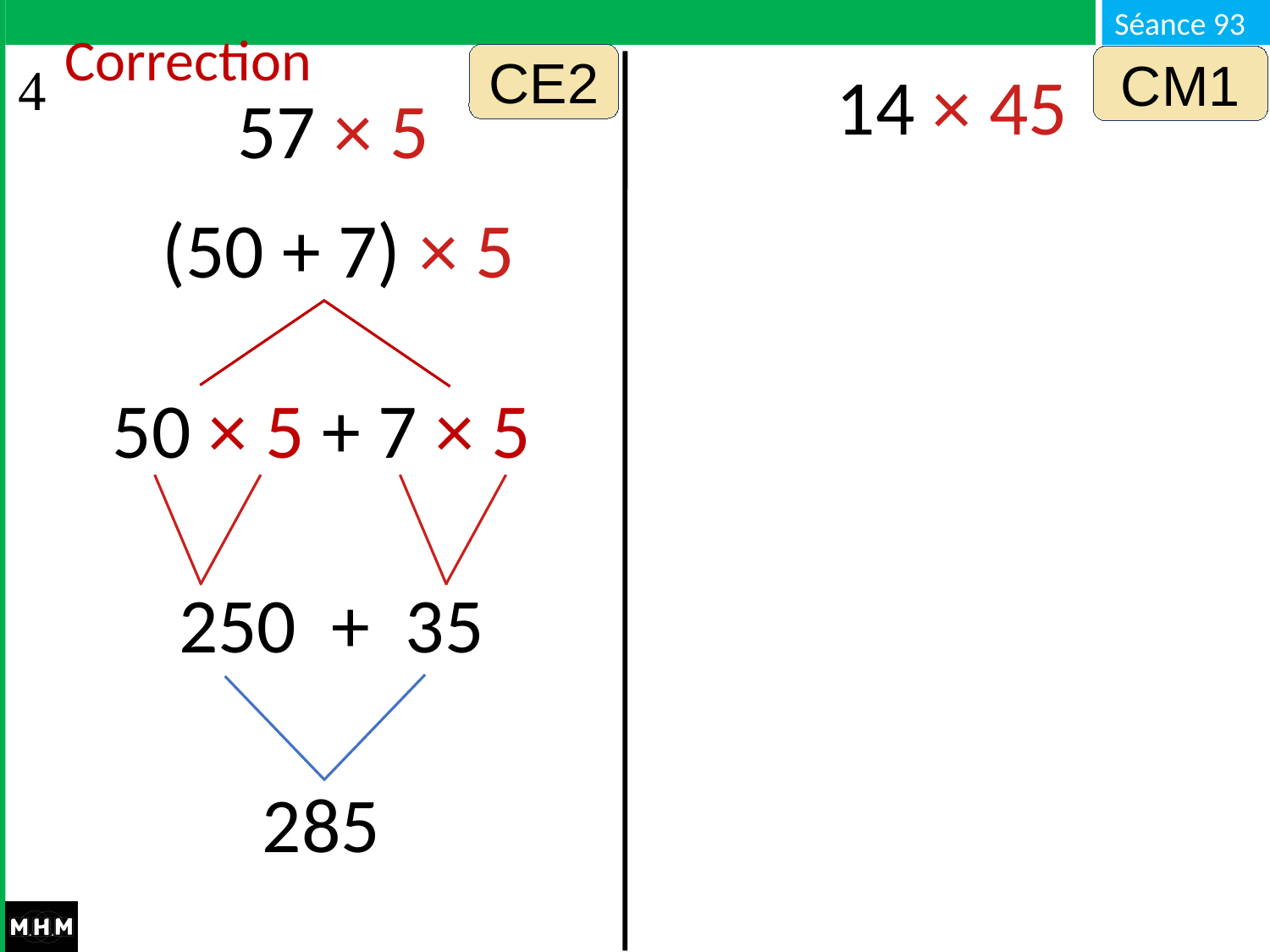

Correction
CE2
CM1
14 × 45

57 × 5
(50 + 7) × 5
50 × 5 + 7 × 5
250  +  35
285